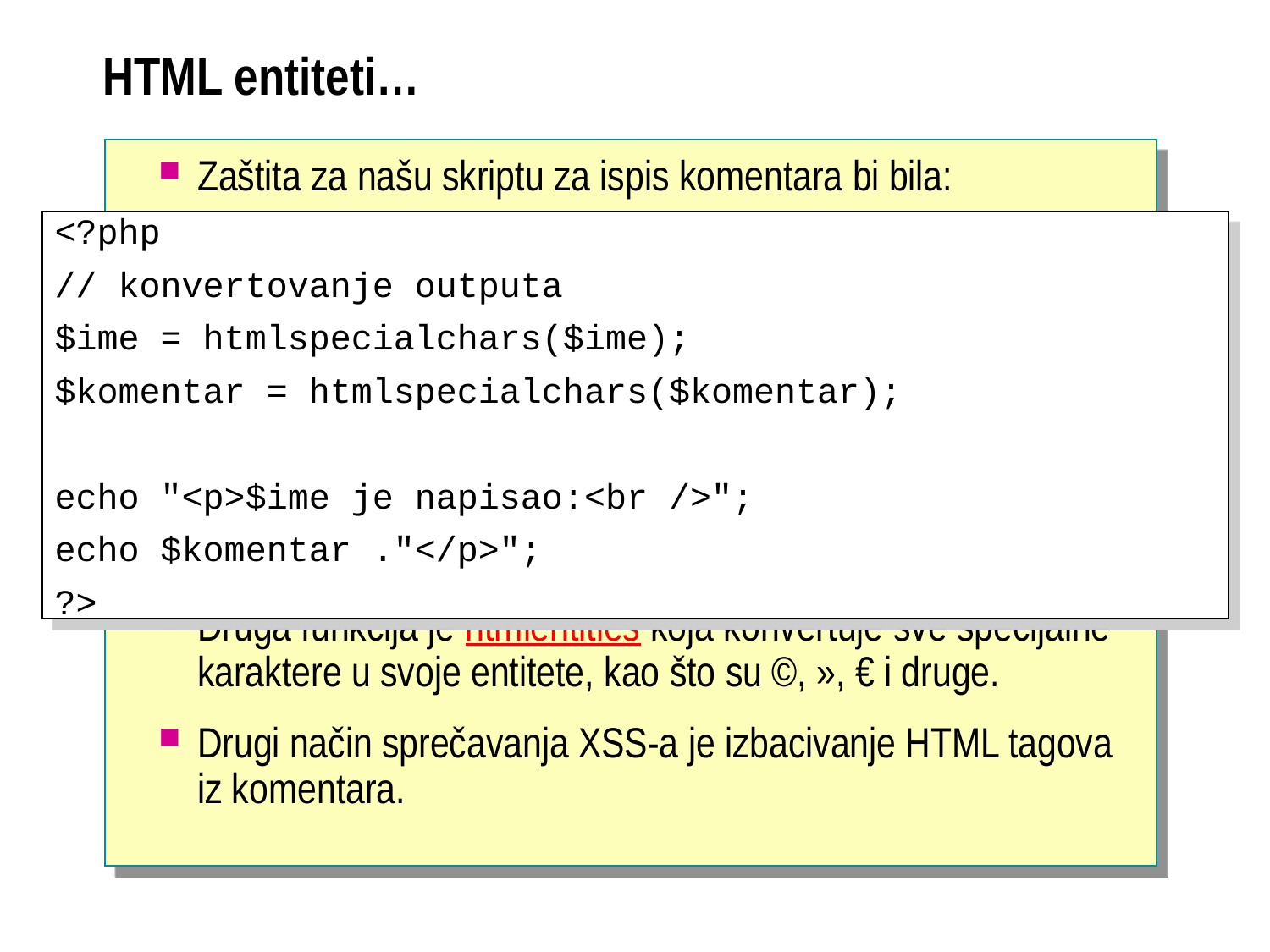

# HTML entiteti…
Zaštita za našu skriptu za ispis komentara bi bila:

Druga funkcija je htmlentities koja konvertuje sve specijalne karaktere u svoje entitete, kao što su ©, », € i druge.
Drugi način sprečavanja XSS-a je izbacivanje HTML tagova iz komentara.

<?php
// konvertovanje outputa
$ime = htmlspecialchars($ime);
$komentar = htmlspecialchars($komentar);

echo "<p>$ime je napisao:<br />";
echo $komentar ."</p>";
?>